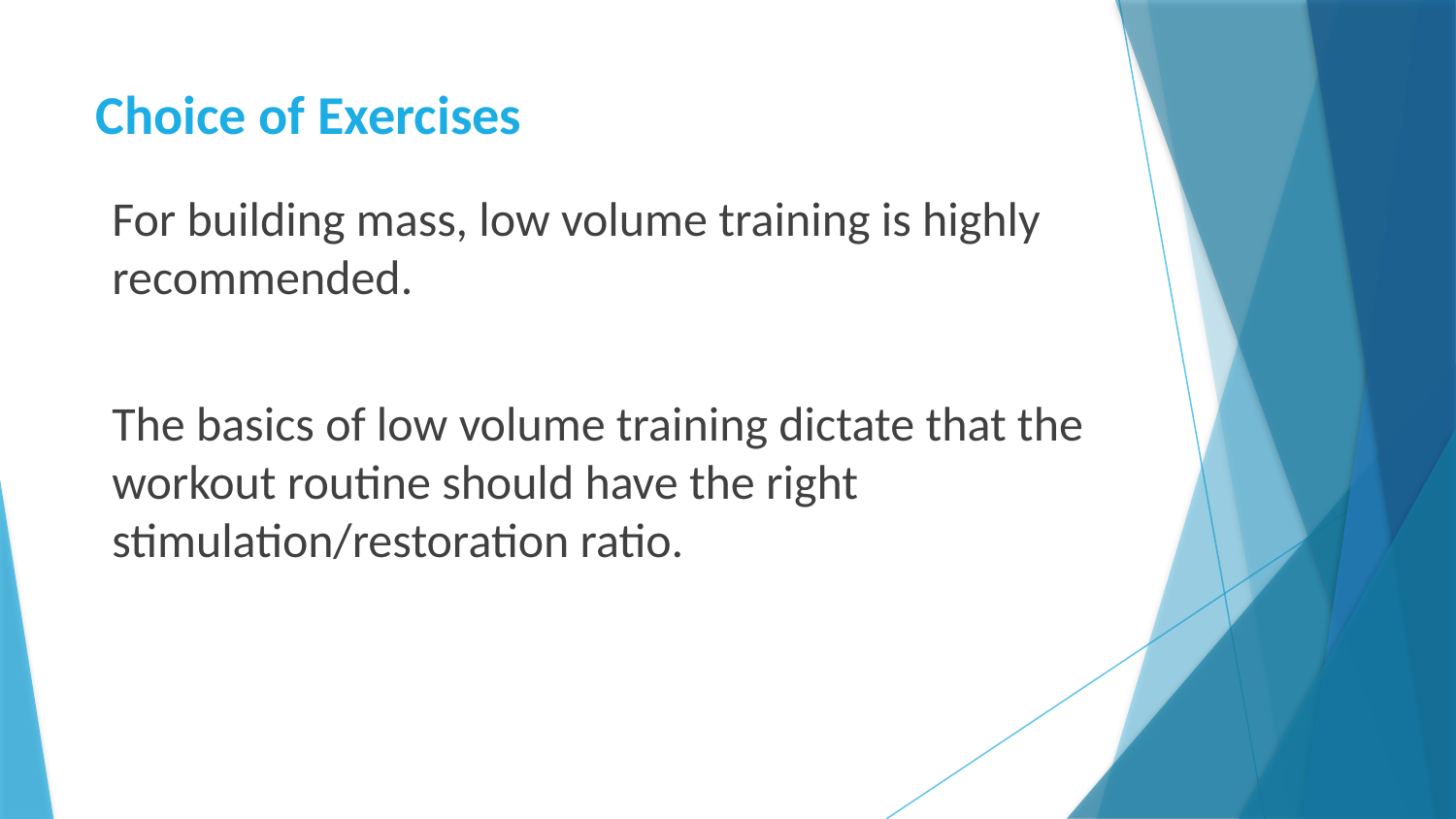

# Choice of Exercises
For building mass, low volume training is highly recommended.

The basics of low volume training dictate that the workout routine should have the right stimulation/restoration ratio.